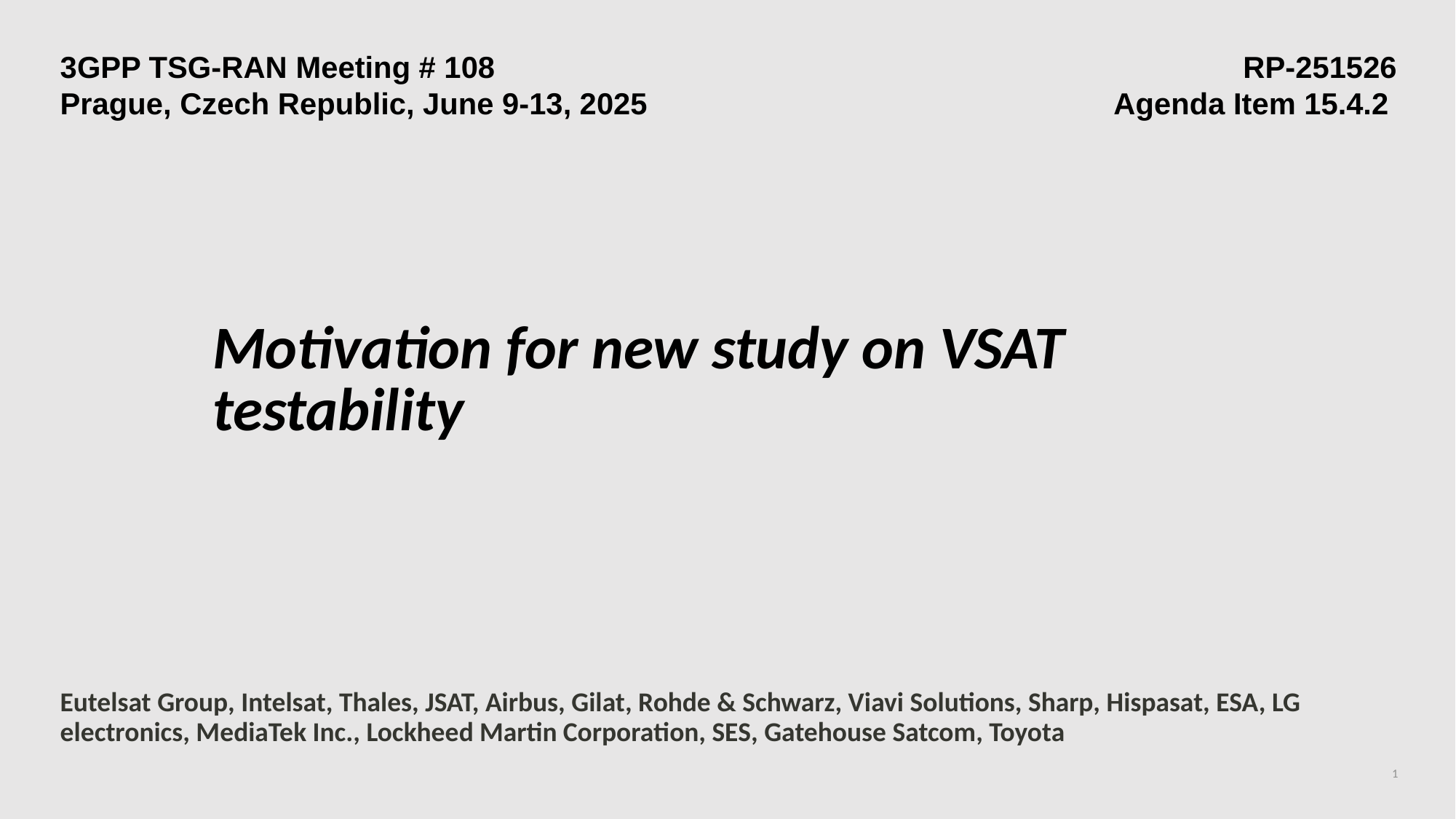

3GPP TSG-RAN Meeting # 108	 RP-251526
Prague, Czech Republic, June 9-13, 2025 	Agenda Item 15.4.2
# Motivation for new study on VSAT testability
Eutelsat Group, Intelsat, Thales, JSAT, Airbus, Gilat, Rohde & Schwarz, Viavi Solutions, Sharp, Hispasat, ESA, LG electronics, MediaTek Inc., Lockheed Martin Corporation, SES, Gatehouse Satcom, Toyota
1